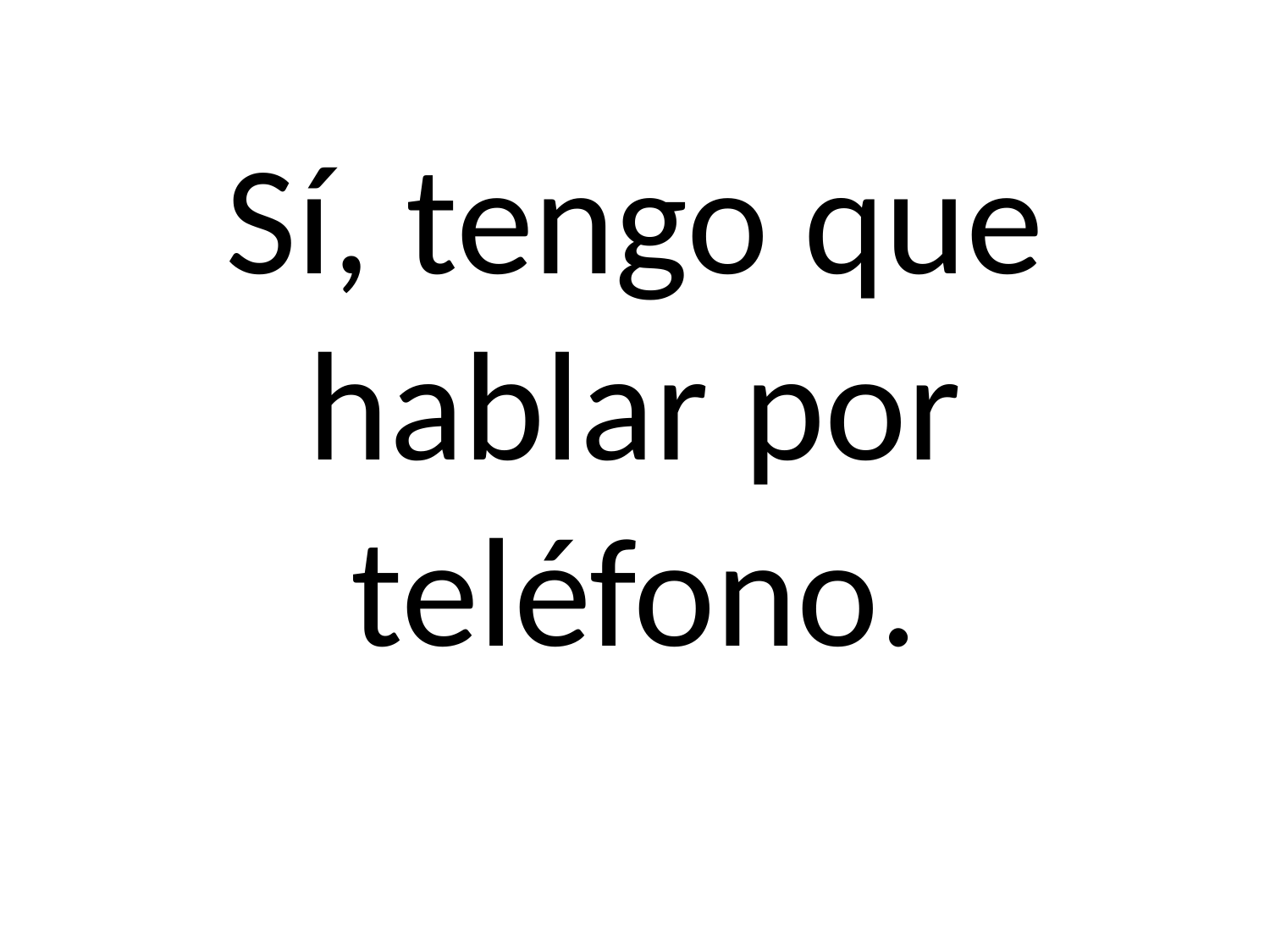

# Sí, tengo que hablar por teléfono.